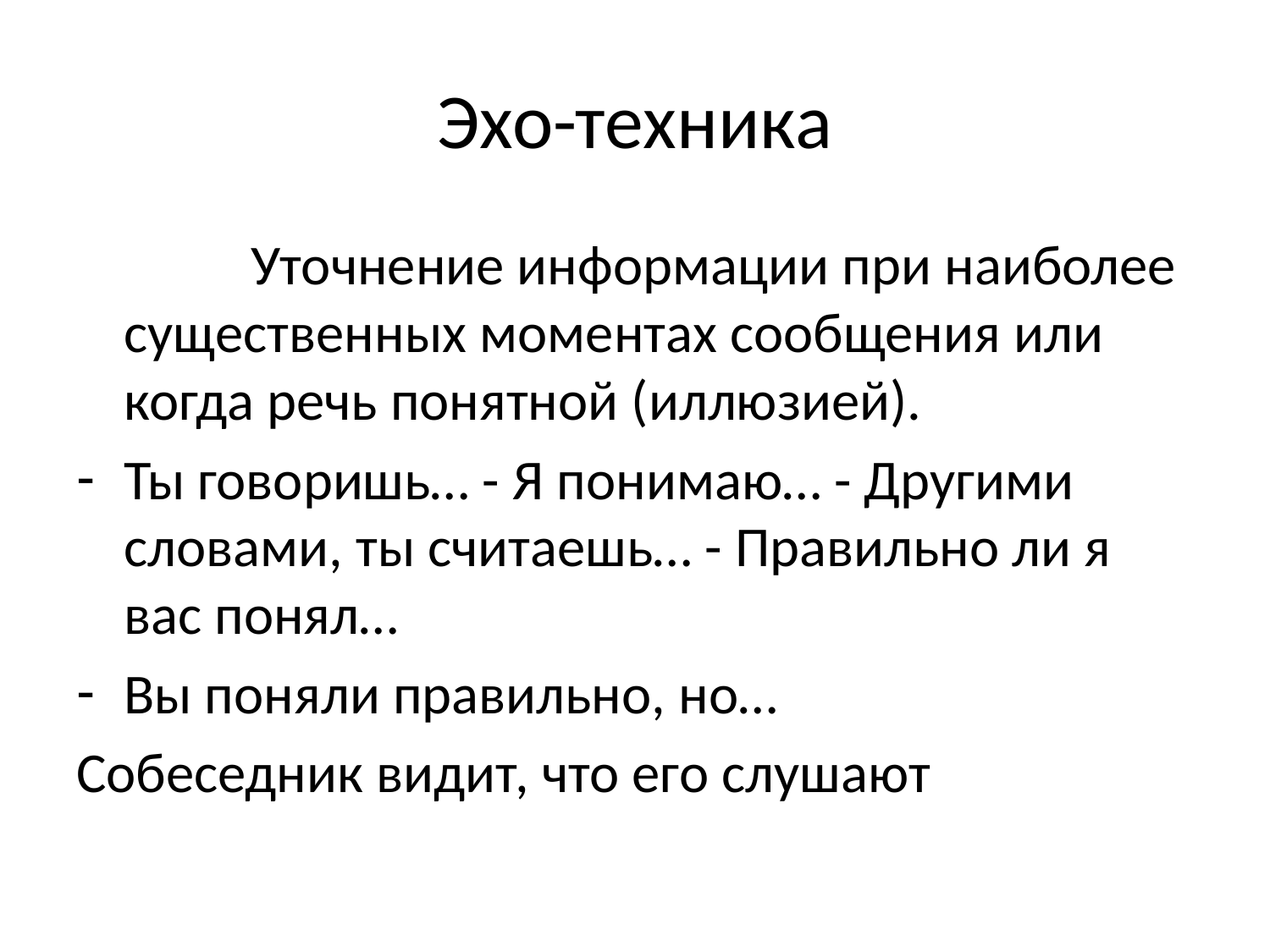

# Эхо-техника
		Уточнение информации при наиболее существенных моментах сообщения или  когда речь понятной (иллюзией).
Ты говоришь… - Я понимаю… - Другими словами, ты считаешь… - Правильно ли я вас понял…
Вы поняли правильно, но…
Собеседник видит, что его слушают